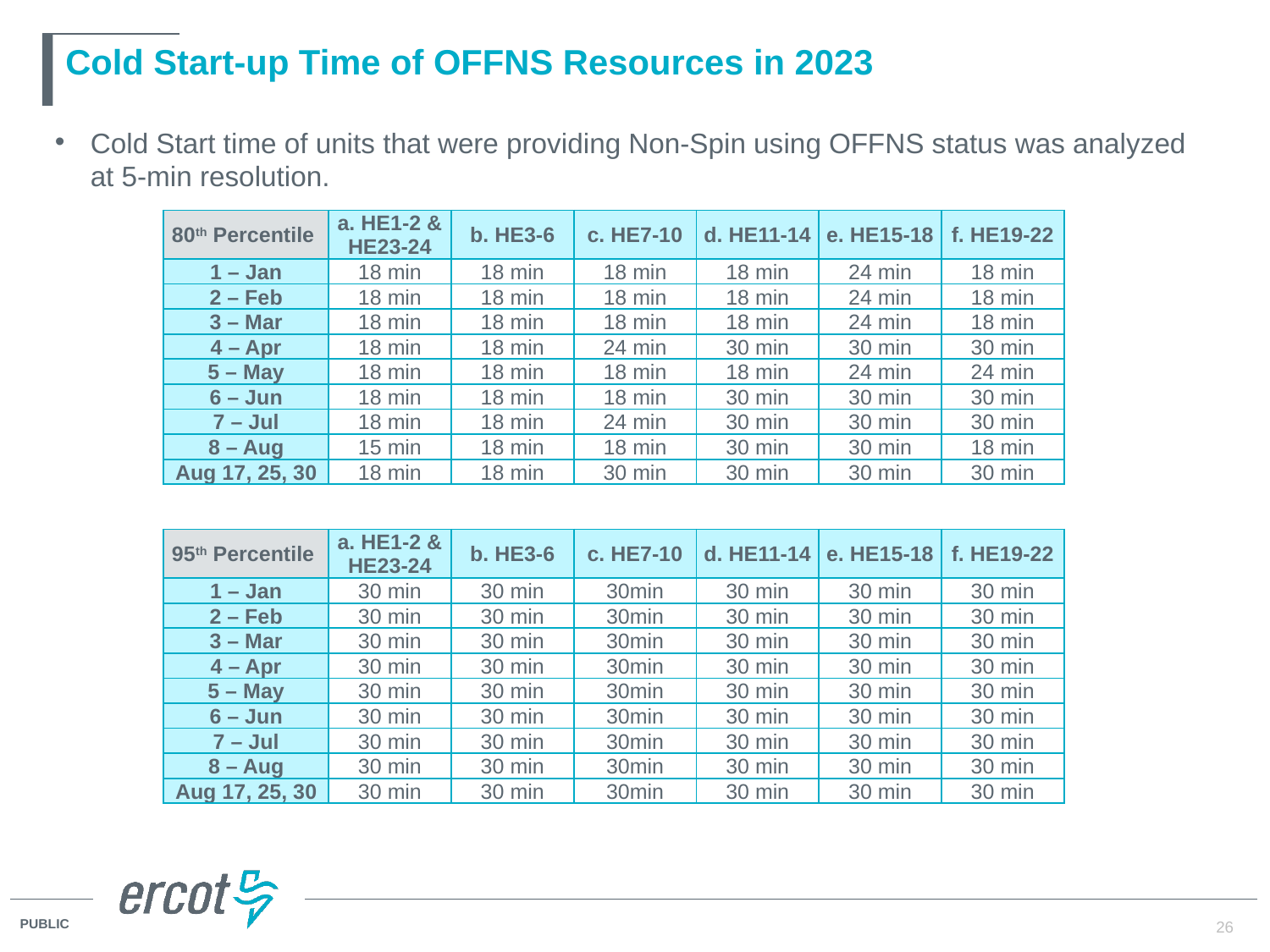

# Cold Start-up Time of OFFNS Resources in 2023
Cold Start time of units that were providing Non-Spin using OFFNS status was analyzed at 5-min resolution.
| 80th Percentile | a. HE1-2 & HE23-24 | b. HE3-6 | c. HE7-10 | d. HE11-14 | e. HE15-18 | f. HE19-22 |
| --- | --- | --- | --- | --- | --- | --- |
| 1 – Jan | 18 min | 18 min | 18 min | 18 min | 24 min | 18 min |
| 2 – Feb | 18 min | 18 min | 18 min | 18 min | 24 min | 18 min |
| 3 – Mar | 18 min | 18 min | 18 min | 18 min | 24 min | 18 min |
| 4 – Apr | 18 min | 18 min | 24 min | 30 min | 30 min | 30 min |
| 5 – May | 18 min | 18 min | 18 min | 18 min | 24 min | 24 min |
| 6 – Jun | 18 min | 18 min | 18 min | 30 min | 30 min | 30 min |
| 7 – Jul | 18 min | 18 min | 24 min | 30 min | 30 min | 30 min |
| 8 – Aug | 15 min | 18 min | 18 min | 30 min | 30 min | 18 min |
| Aug 17, 25, 30 | 18 min | 18 min | 30 min | 30 min | 30 min | 30 min |
| 95th Percentile | a. HE1-2 & HE23-24 | b. HE3-6 | c. HE7-10 | d. HE11-14 | e. HE15-18 | f. HE19-22 |
| --- | --- | --- | --- | --- | --- | --- |
| 1 – Jan | 30 min | 30 min | 30min | 30 min | 30 min | 30 min |
| 2 – Feb | 30 min | 30 min | 30min | 30 min | 30 min | 30 min |
| 3 – Mar | 30 min | 30 min | 30min | 30 min | 30 min | 30 min |
| 4 – Apr | 30 min | 30 min | 30min | 30 min | 30 min | 30 min |
| 5 – May | 30 min | 30 min | 30min | 30 min | 30 min | 30 min |
| 6 – Jun | 30 min | 30 min | 30min | 30 min | 30 min | 30 min |
| 7 – Jul | 30 min | 30 min | 30min | 30 min | 30 min | 30 min |
| 8 – Aug | 30 min | 30 min | 30min | 30 min | 30 min | 30 min |
| Aug 17, 25, 30 | 30 min | 30 min | 30min | 30 min | 30 min | 30 min |
26